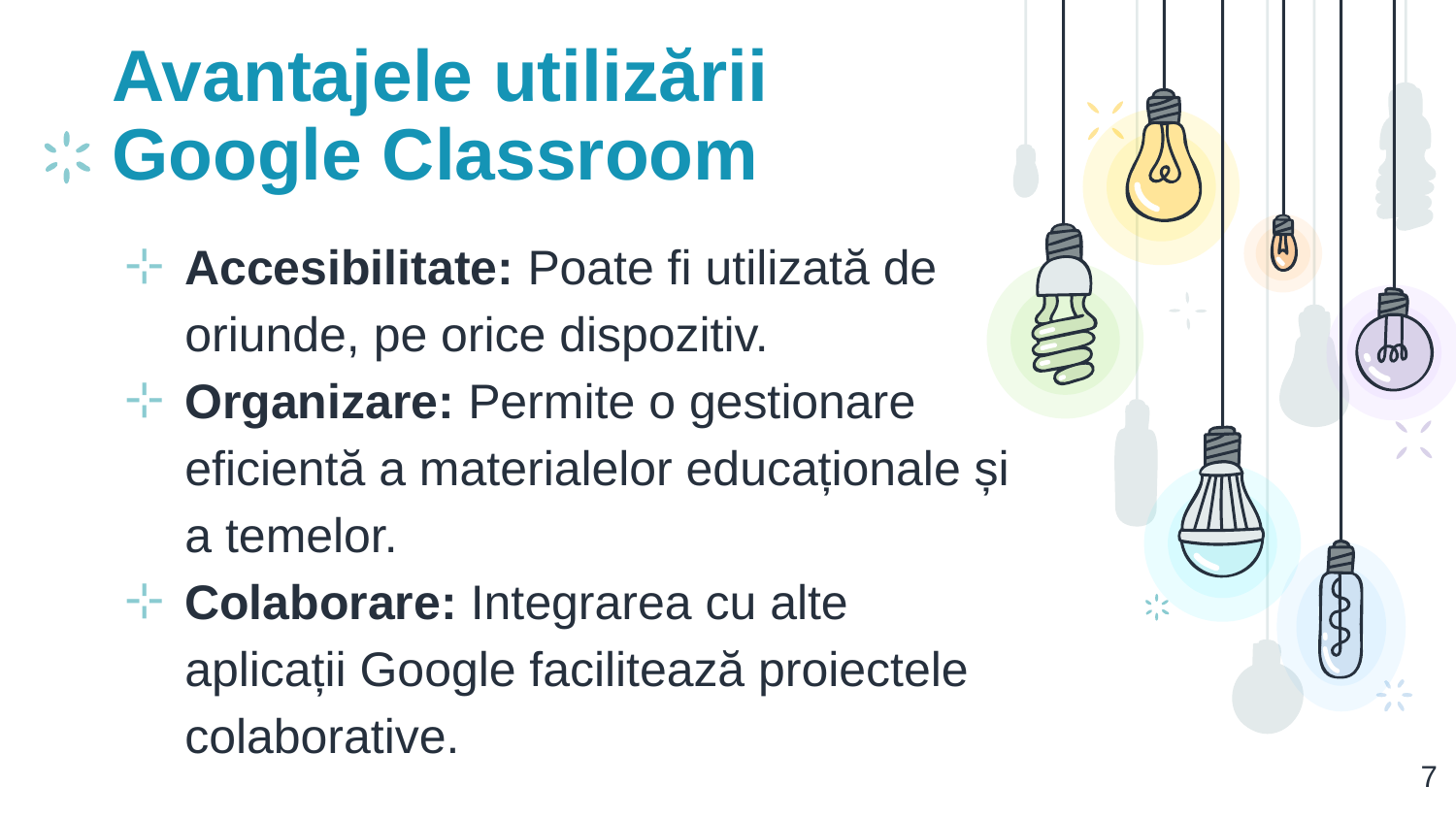

# Avantajele utilizării Google Classroom
Accesibilitate: Poate fi utilizată de oriunde, pe orice dispozitiv.
Organizare: Permite o gestionare eficientă a materialelor educaționale și a temelor.
Colaborare: Integrarea cu alte aplicații Google facilitează proiectele colaborative.
7